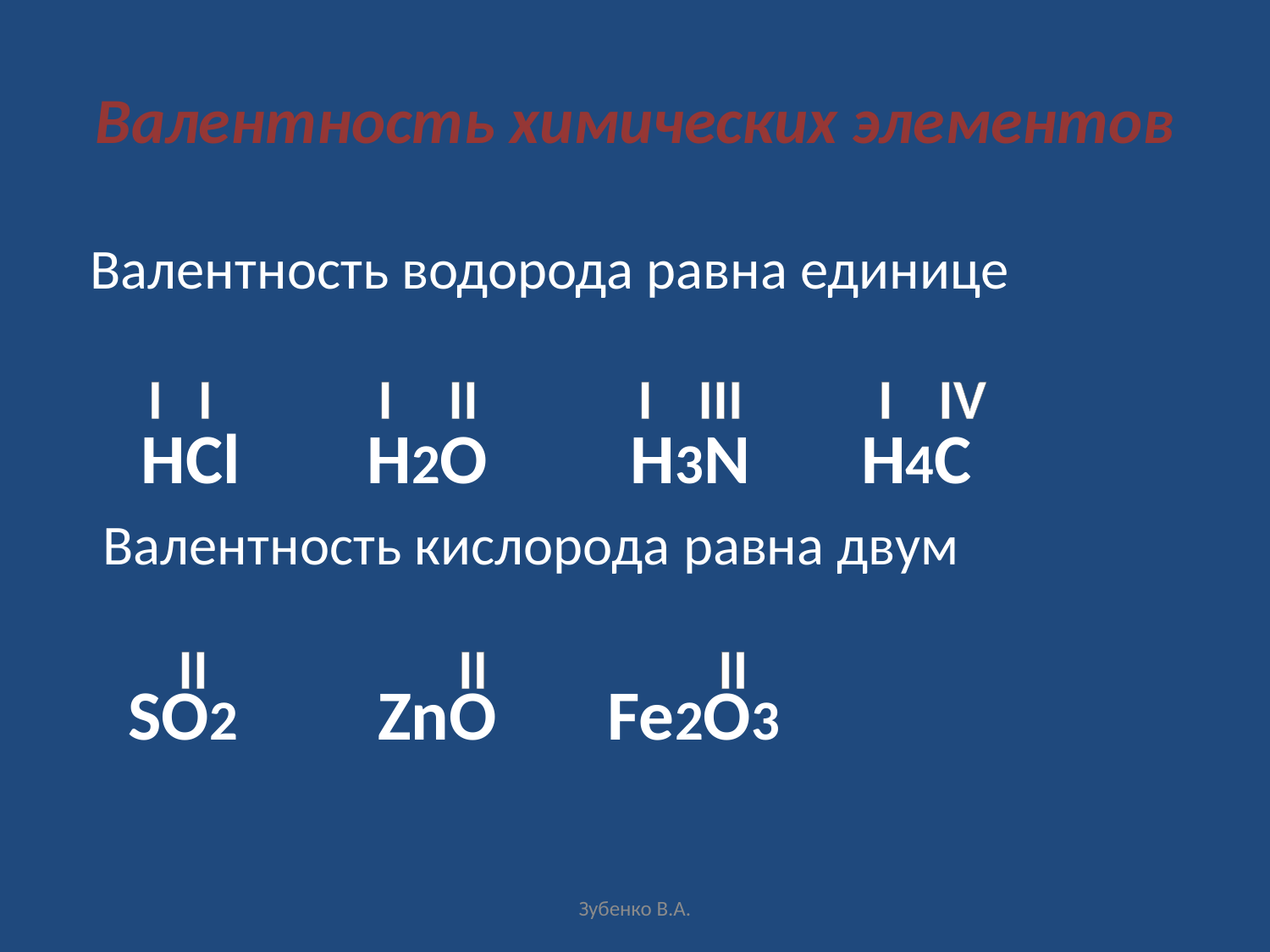

# Валентность химических элементов
 Валентность водорода равна единице

    HCl        H2O         H3N       H4C
  Валентность кислорода равна двум

    SO2           ZnO       Fe2O3
I
I
I
II
I
III
I
IV

II
II
II
Зубенко В.А.
IТIекст надписи